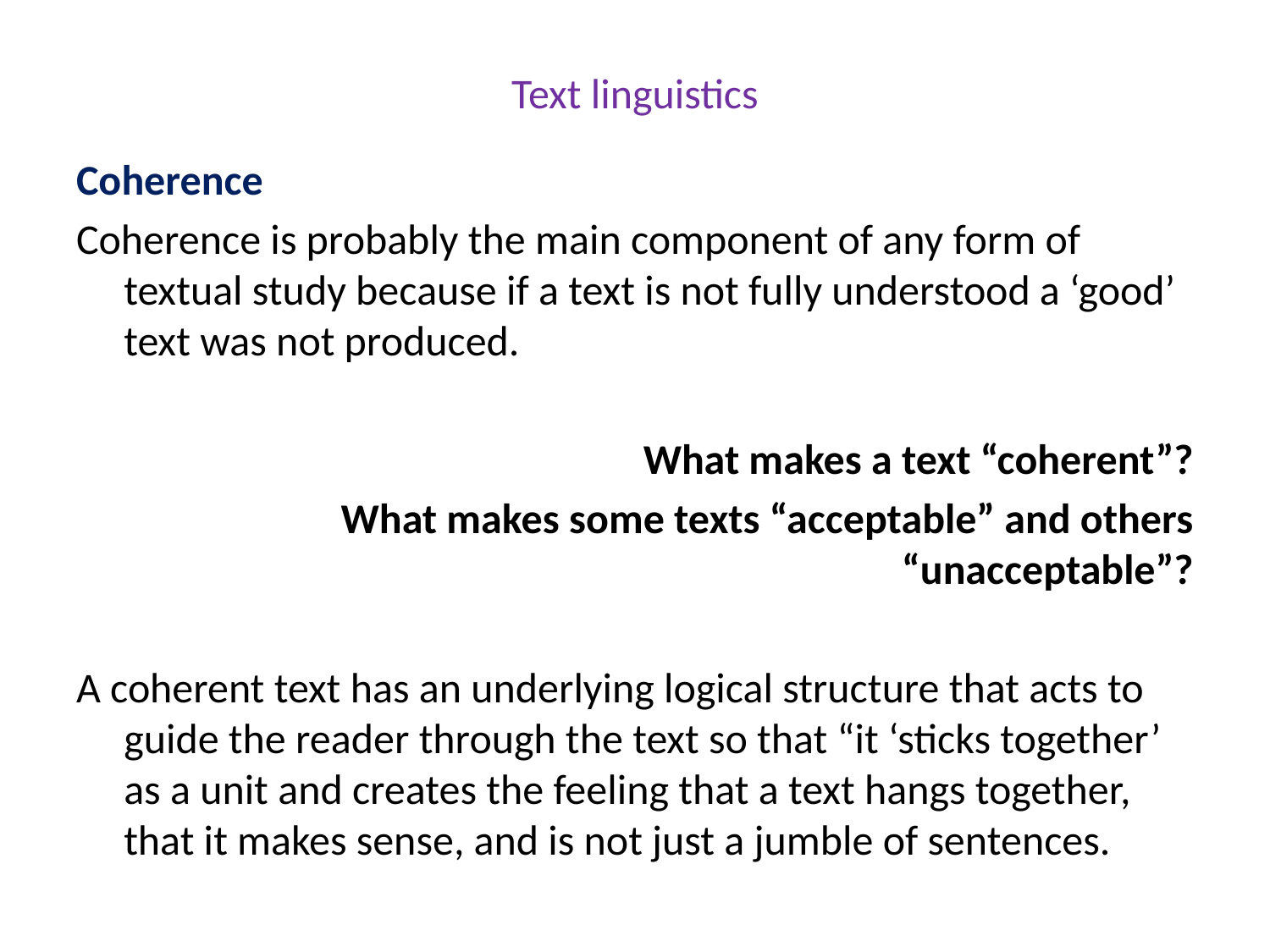

# Text linguistics
Coherence
Coherence is probably the main component of any form of textual study because if a text is not fully understood a ‘good’ text was not produced.

What makes a text “coherent”?
What makes some texts “acceptable” and others “unacceptable”?

A coherent text has an underlying logical structure that acts to guide the reader through the text so that “it ‘sticks together’ as a unit and creates the feeling that a text hangs together, that it makes sense, and is not just a jumble of sentences.